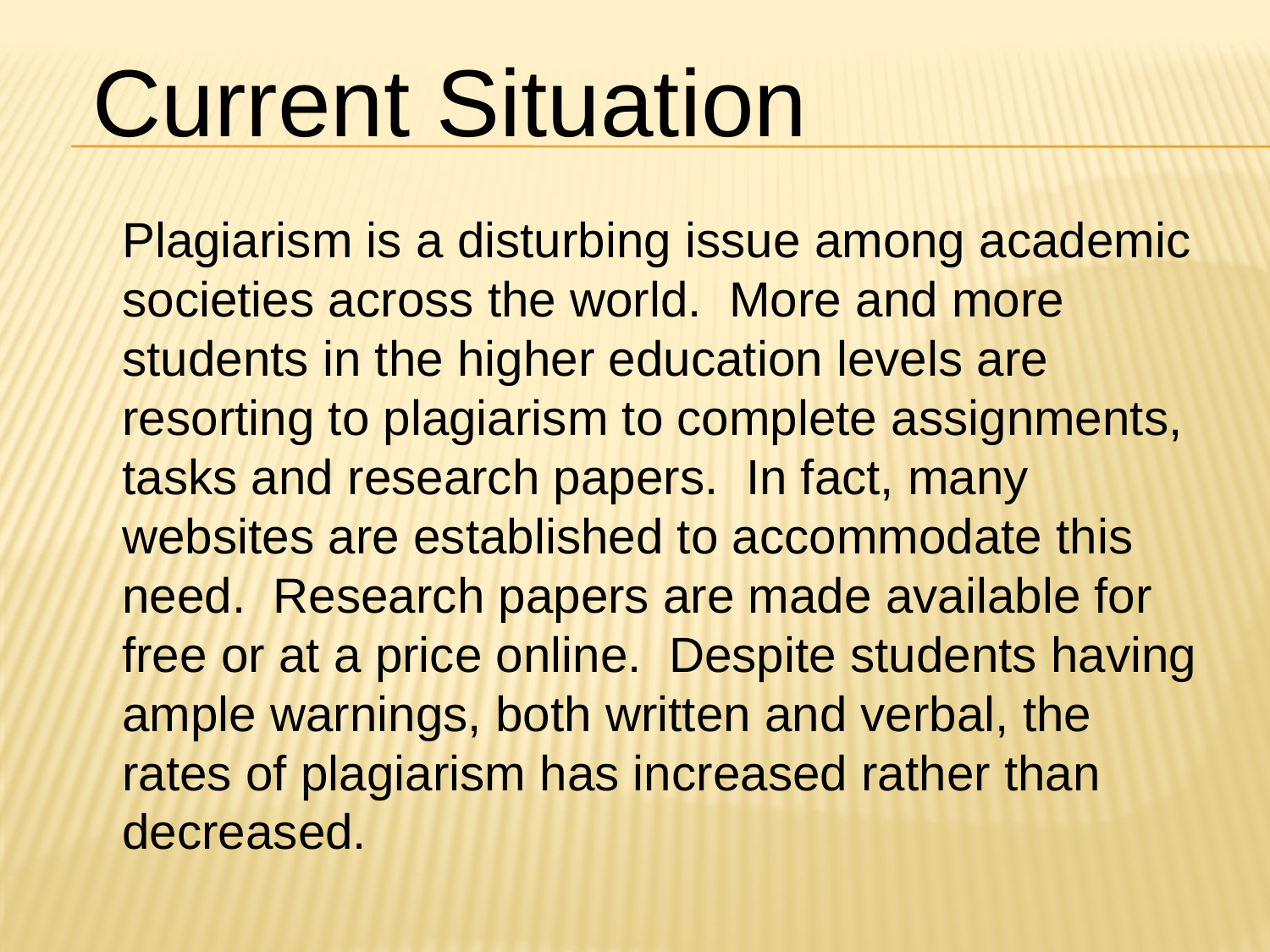

Current Situation
Plagiarism is a disturbing issue among academic societies across the world.  More and more students in the higher education levels are resorting to plagiarism to complete assignments, tasks and research papers.  In fact, many websites are established to accommodate this need.  Research papers are made available for free or at a price online.  Despite students having ample warnings, both written and verbal, the rates of plagiarism has increased rather than decreased.